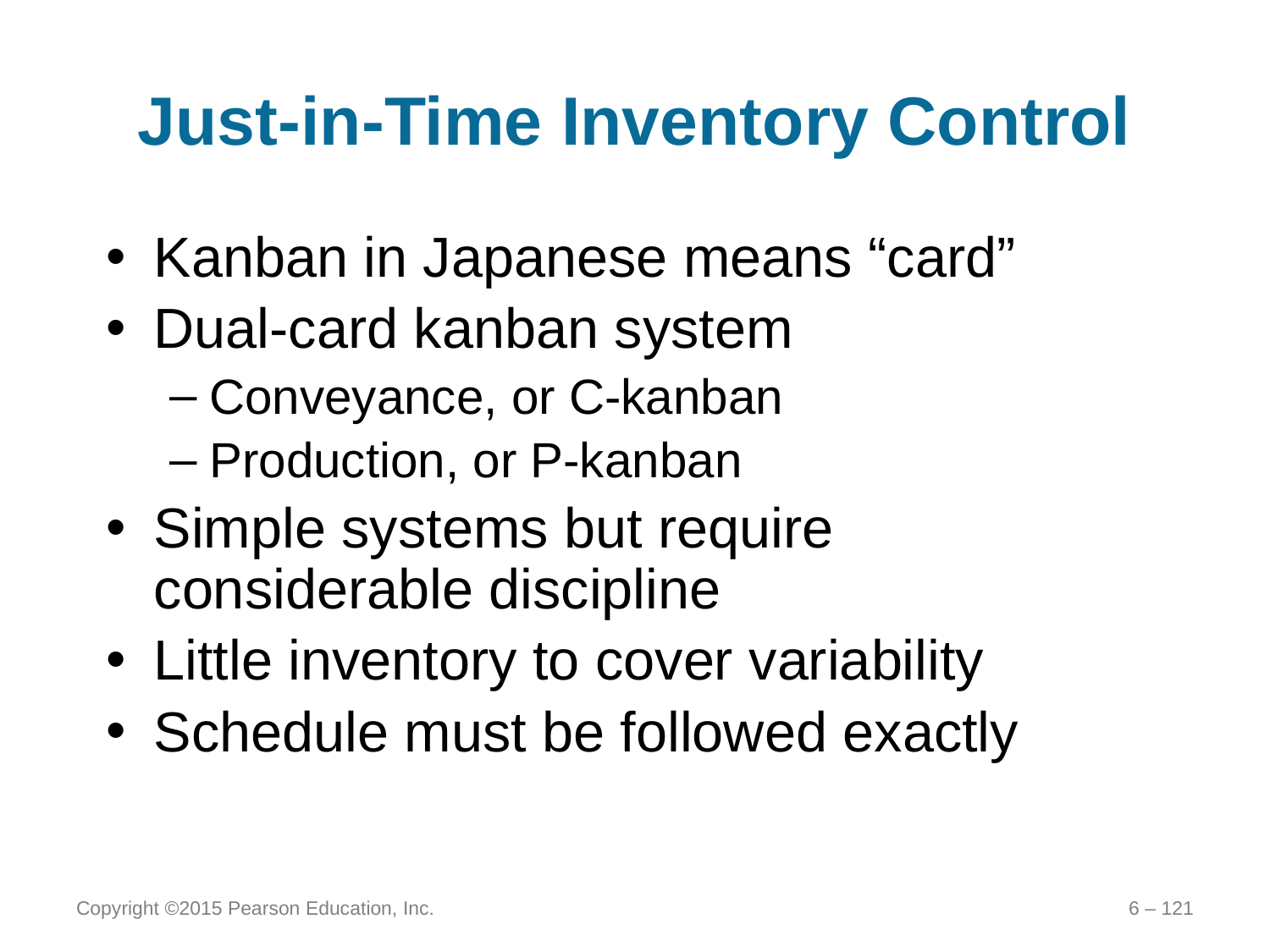

# Just-in-Time Inventory Control
Kanban in Japanese means “card”
Dual-card kanban system
Conveyance, or C-kanban
Production, or P-kanban
Simple systems but require considerable discipline
Little inventory to cover variability
Schedule must be followed exactly
Copyright ©2015 Pearson Education, Inc.
6 – 121